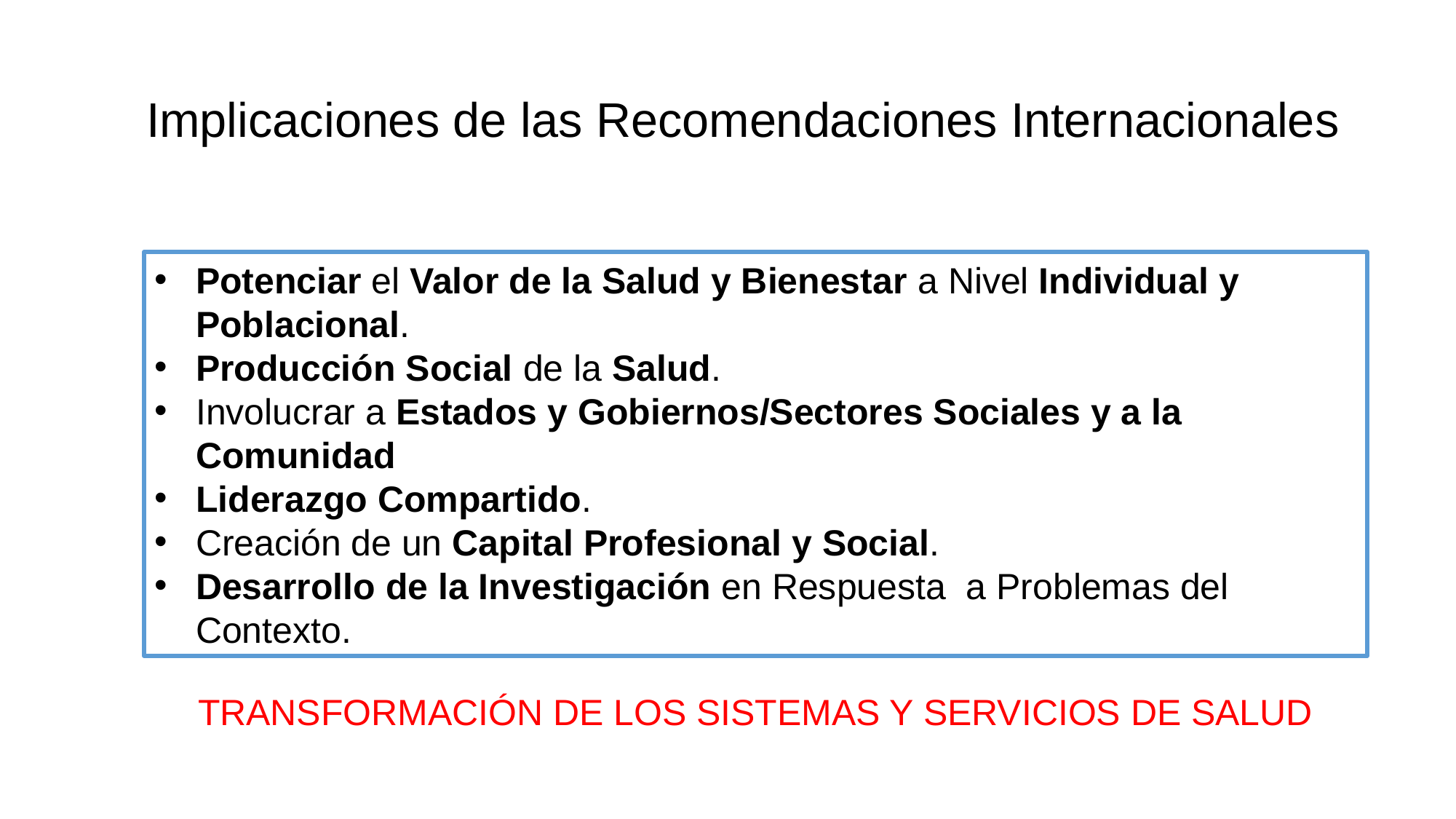

Implicaciones de las Recomendaciones Internacionales
Potenciar el Valor de la Salud y Bienestar a Nivel Individual y Poblacional.
Producción Social de la Salud.
Involucrar a Estados y Gobiernos/Sectores Sociales y a la Comunidad
Liderazgo Compartido.
Creación de un Capital Profesional y Social.
Desarrollo de la Investigación en Respuesta  a Problemas del Contexto.
TRANSFORMACIÓN DE LOS SISTEMAS Y SERVICIOS DE SALUD